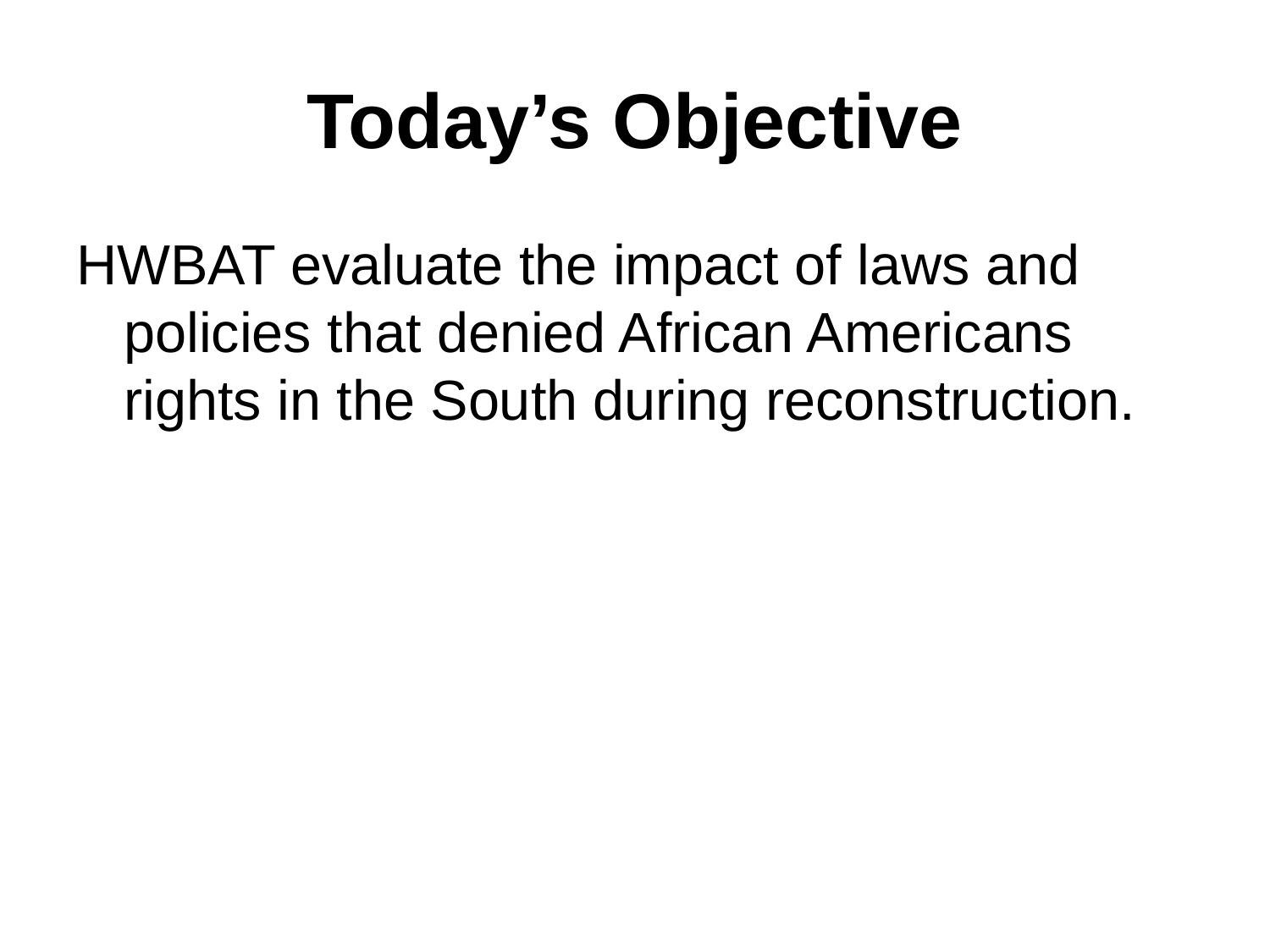

# Today’s Objective
HWBAT evaluate the impact of laws and policies that denied African Americans rights in the South during reconstruction.